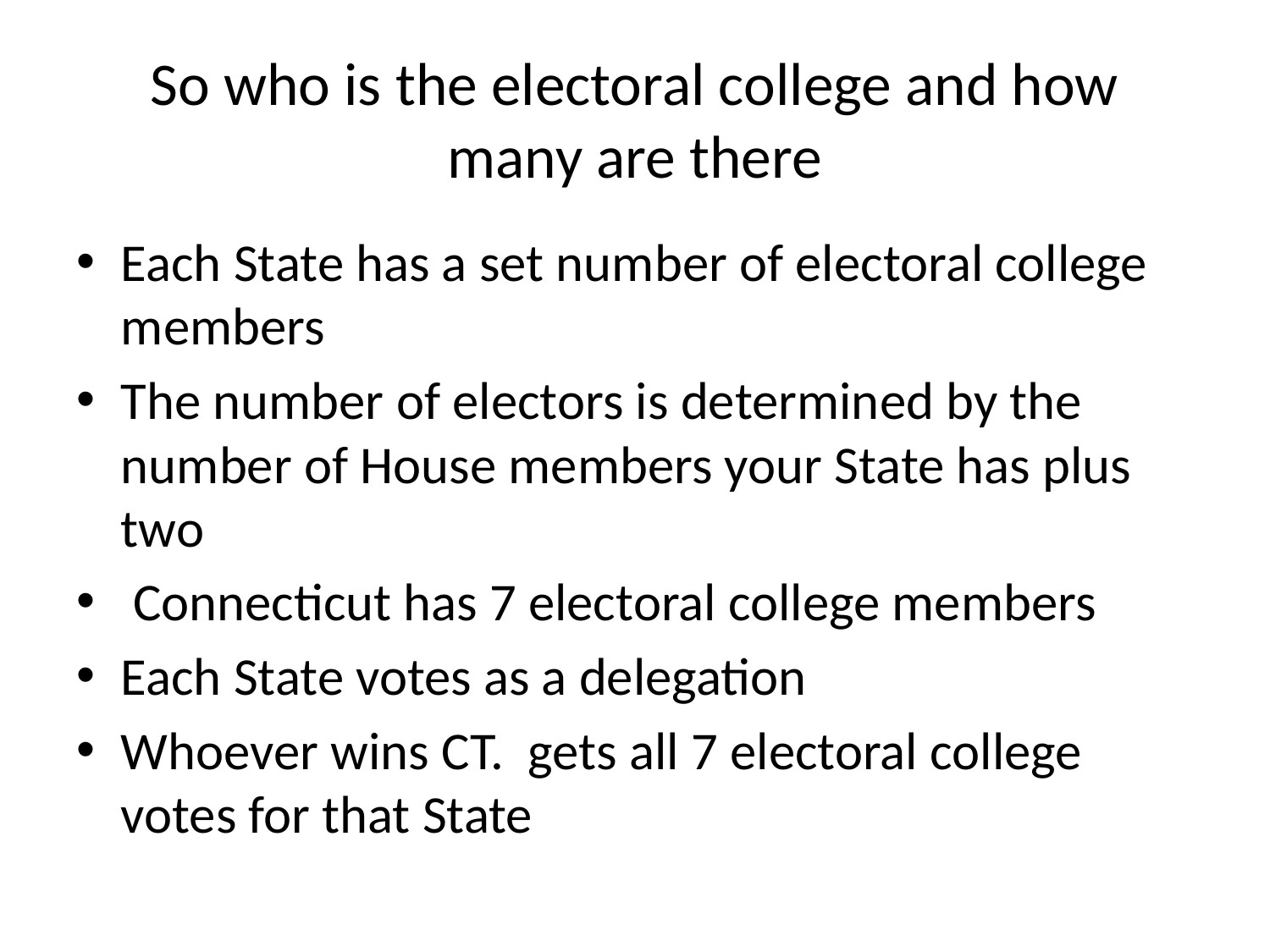

# So who is the electoral college and how many are there
Each State has a set number of electoral college members
The number of electors is determined by the number of House members your State has plus two
 Connecticut has 7 electoral college members
Each State votes as a delegation
Whoever wins CT.  gets all 7 electoral college votes for that State